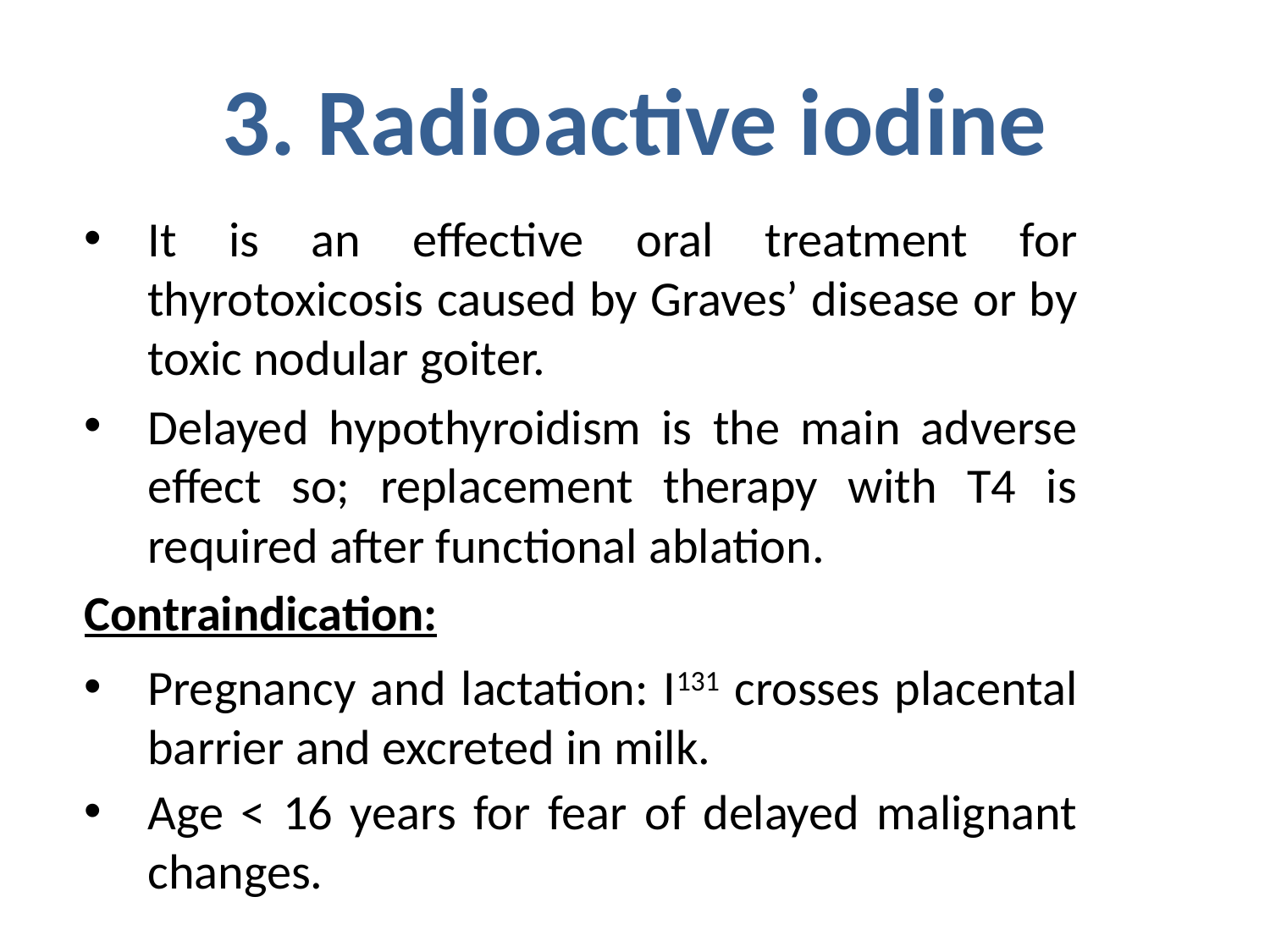

# 3. Radioactive iodine
It is an effective oral treatment for thyrotoxicosis caused by Graves’ disease or by toxic nodular goiter.
Delayed hypothyroidism is the main adverse effect so; replacement therapy with T4 is required after functional ablation.
Contraindication:
Pregnancy and lactation: I131 crosses placental barrier and excreted in milk.
Age < 16 years for fear of delayed malignant changes.